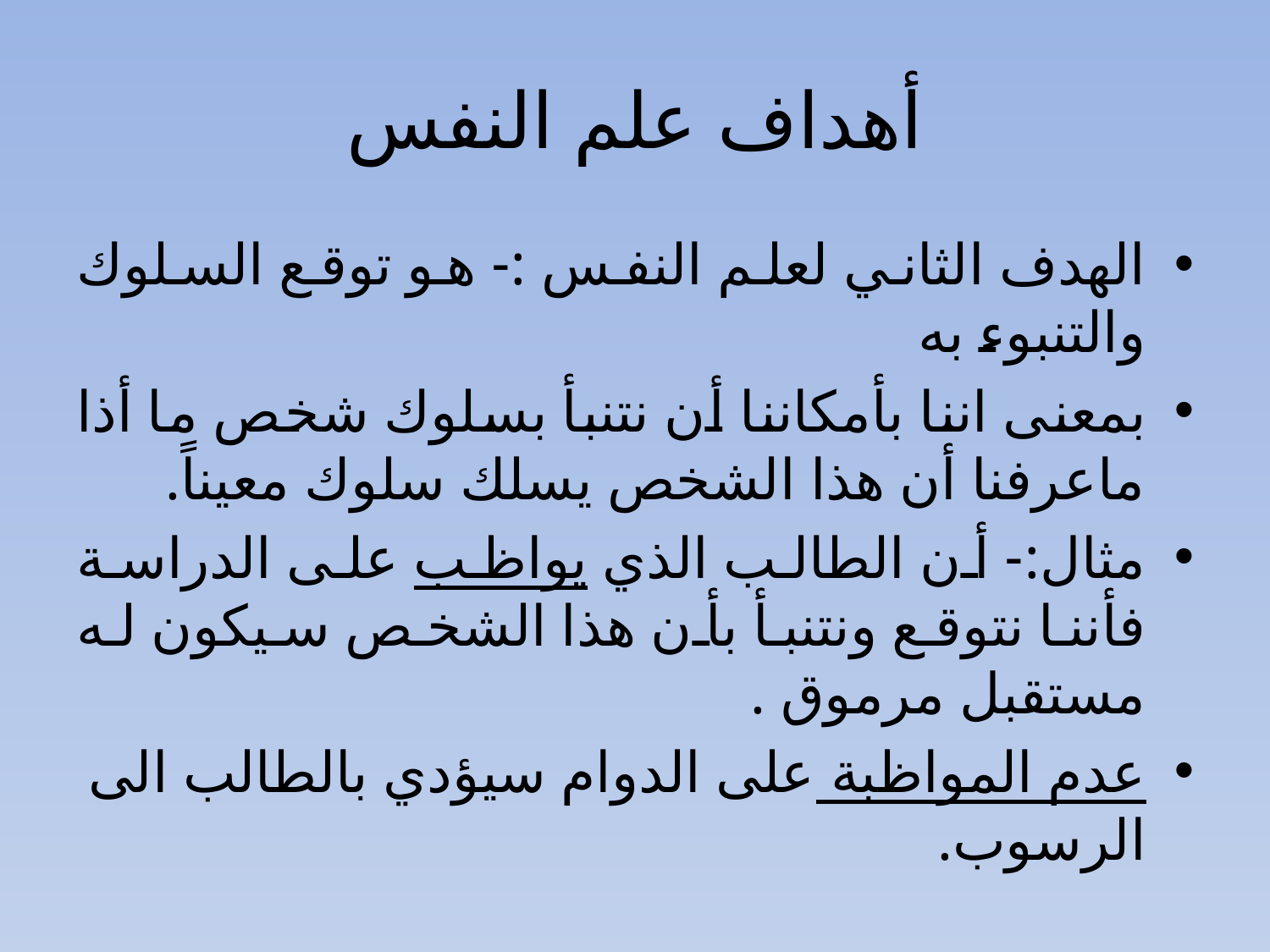

# أهداف علم النفس
الهدف الثاني لعلم النفس :- هو توقع السلوك والتنبوء به
بمعنى اننا بأمكاننا أن نتنبأ بسلوك شخص ما أذا ماعرفنا أن هذا الشخص يسلك سلوك معيناً.
مثال:- أن الطالب الذي يواظب على الدراسة فأننا نتوقع ونتنبأ بأن هذا الشخص سيكون له مستقبل مرموق .
عدم المواظبة على الدوام سيؤدي بالطالب الى الرسوب.